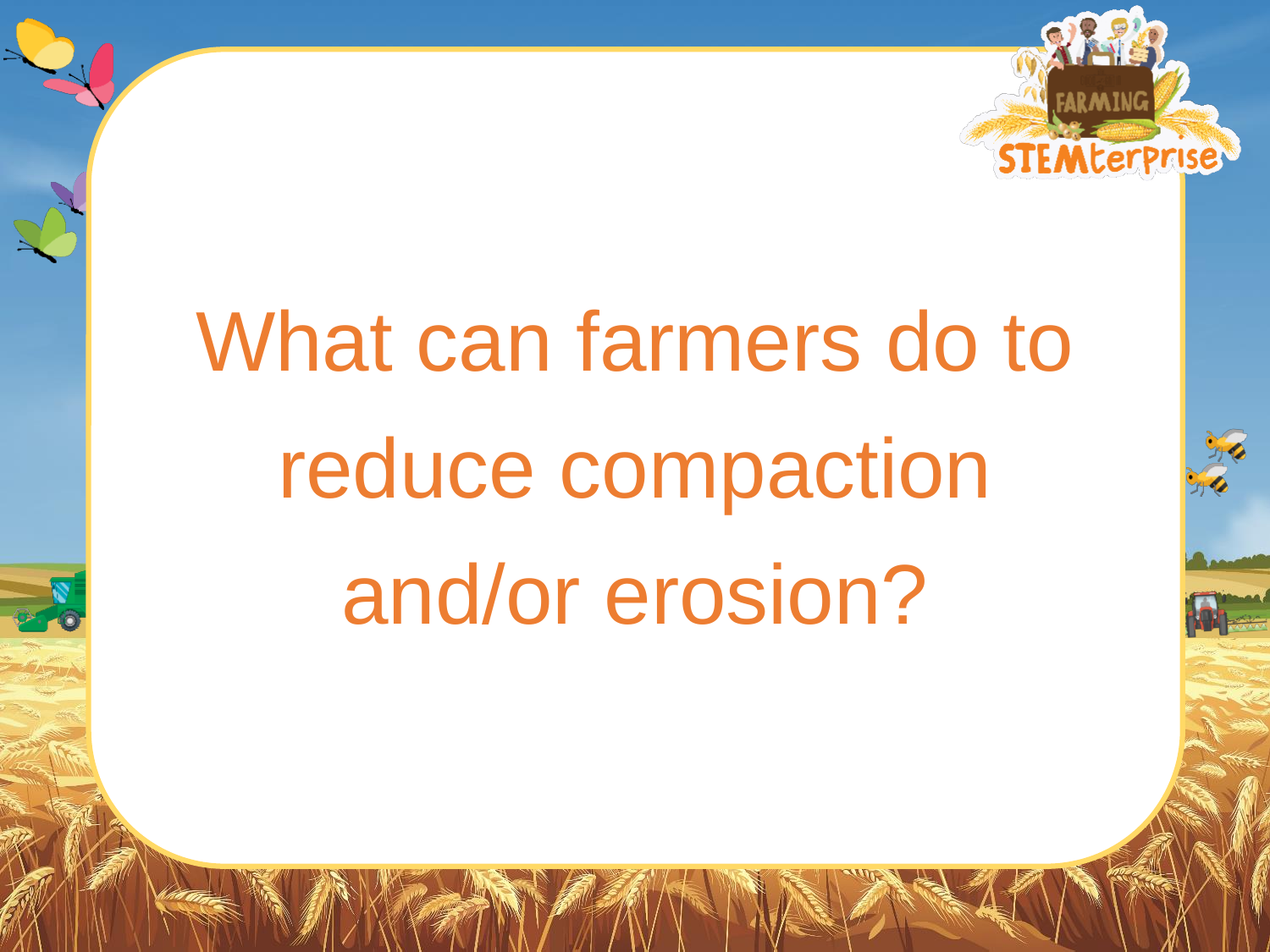

What can farmers do to reduce compaction and/or erosion?